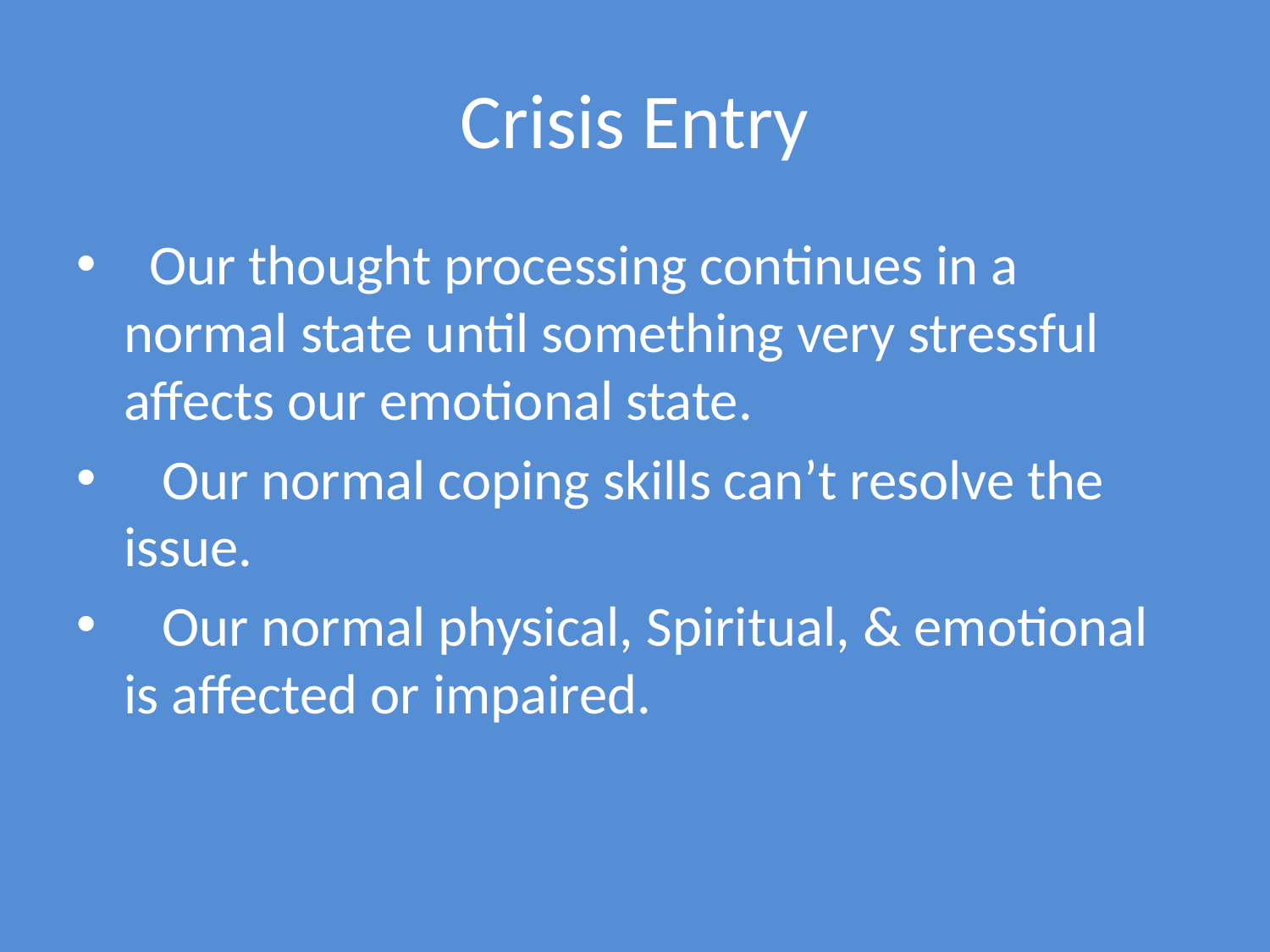

# Crisis Entry
  Our thought processing continues in a normal state until something very stressful affects our emotional state.
   Our normal coping skills can’t resolve the issue.
   Our normal physical, Spiritual, & emotional is affected or impaired.